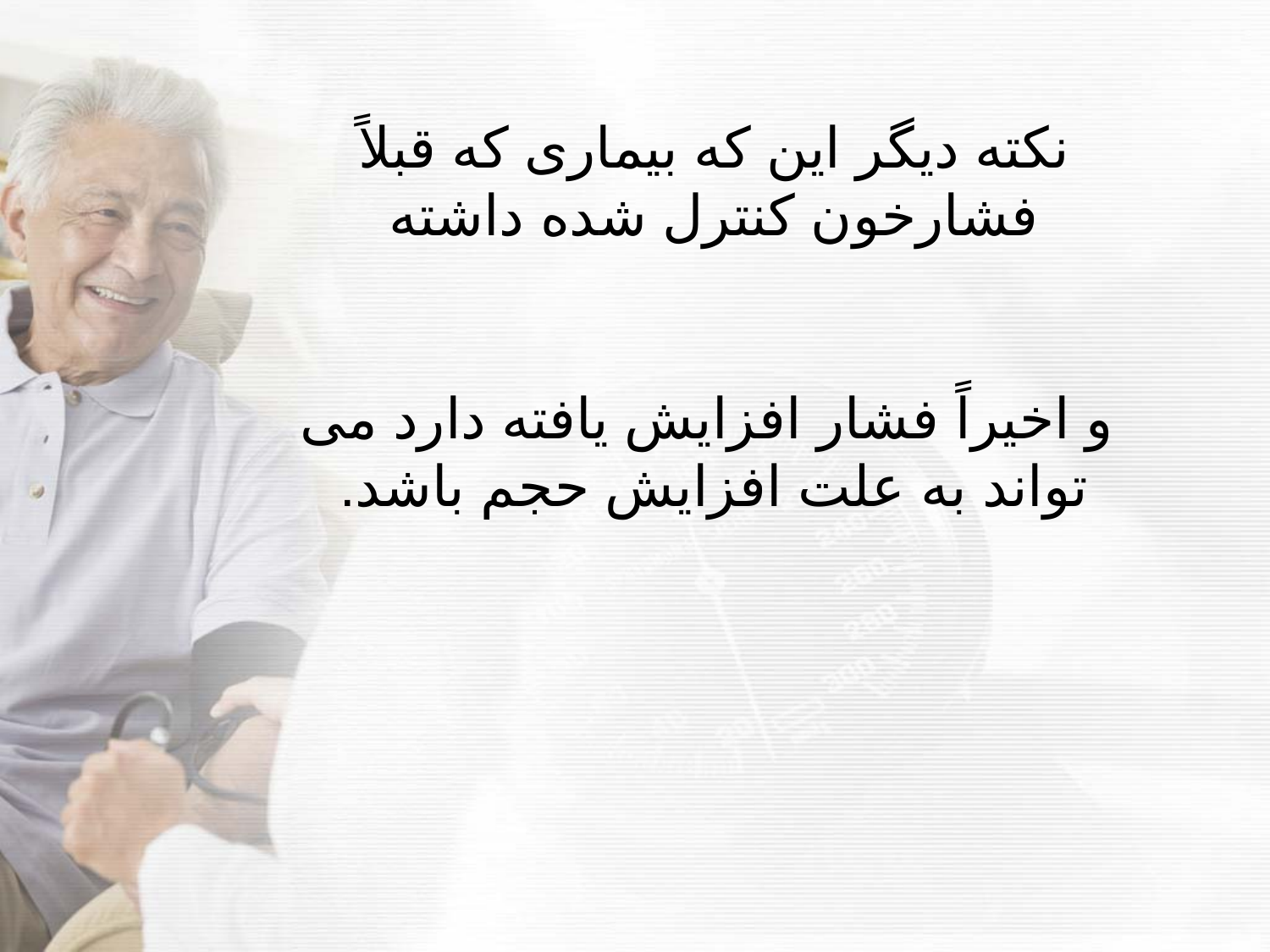

نکته دیگر این که بیماری که قبلاً فشارخون کنترل شده داشته

 و اخیراً فشار افزایش یافته دارد می تواند به علت افزایش حجم باشد.